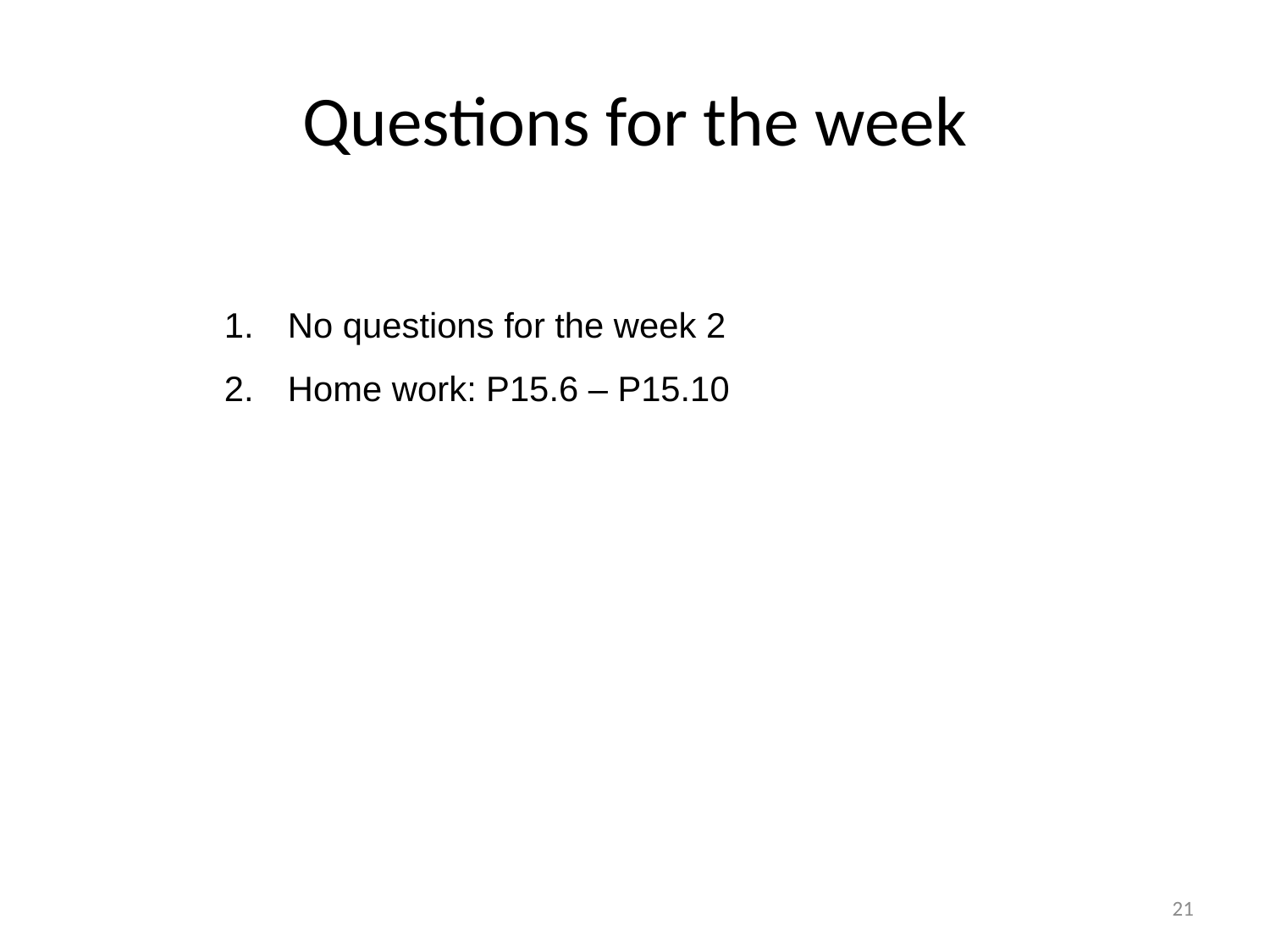

# Questions for the week
No questions for the week 2
Home work: P15.6 – P15.10
21